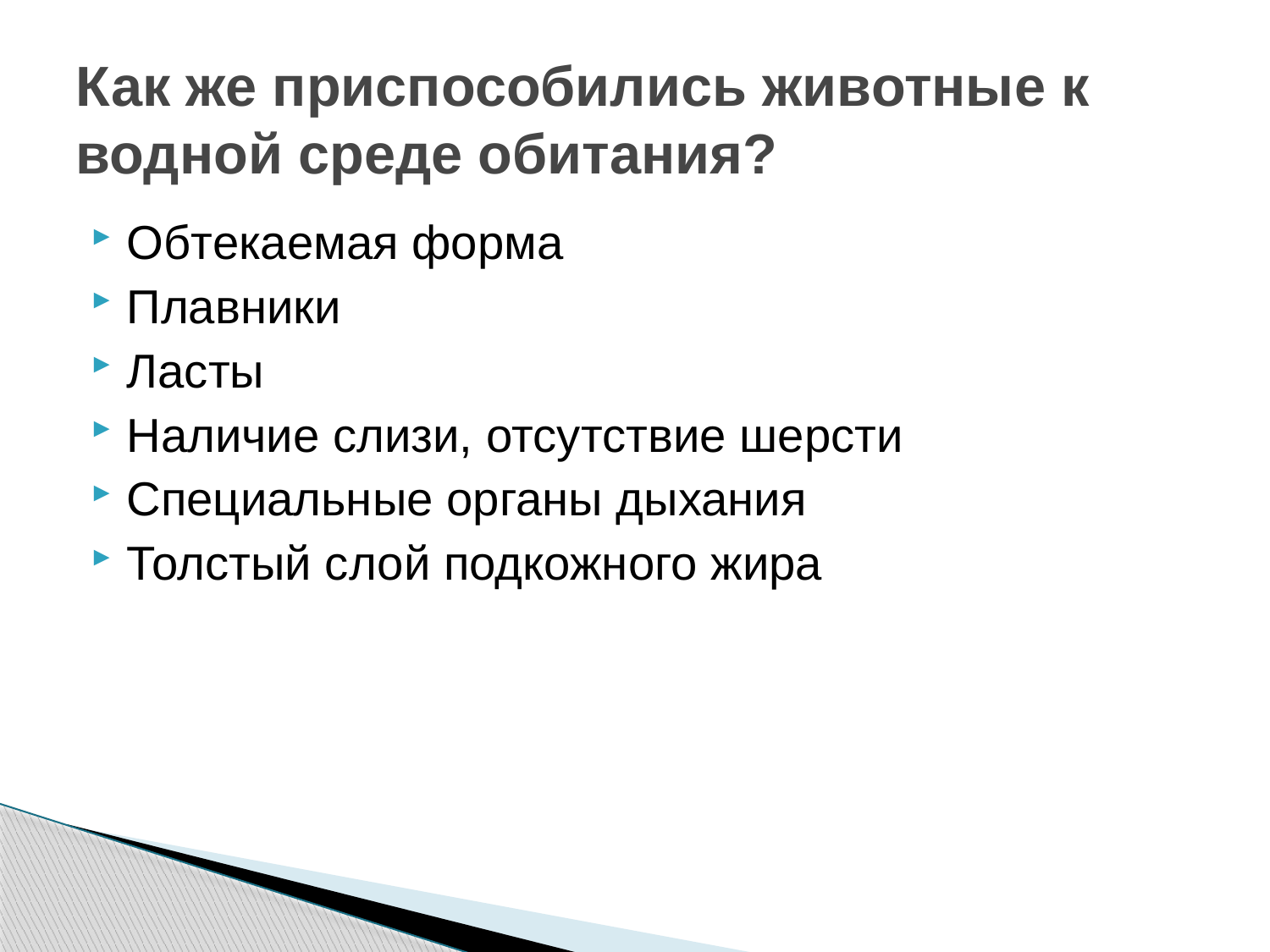

# Как же приспособились животные к водной среде обитания?
Обтекаемая форма
Плавники
Ласты
Наличие слизи, отсутствие шерсти
Специальные органы дыхания
Толстый слой подкожного жира